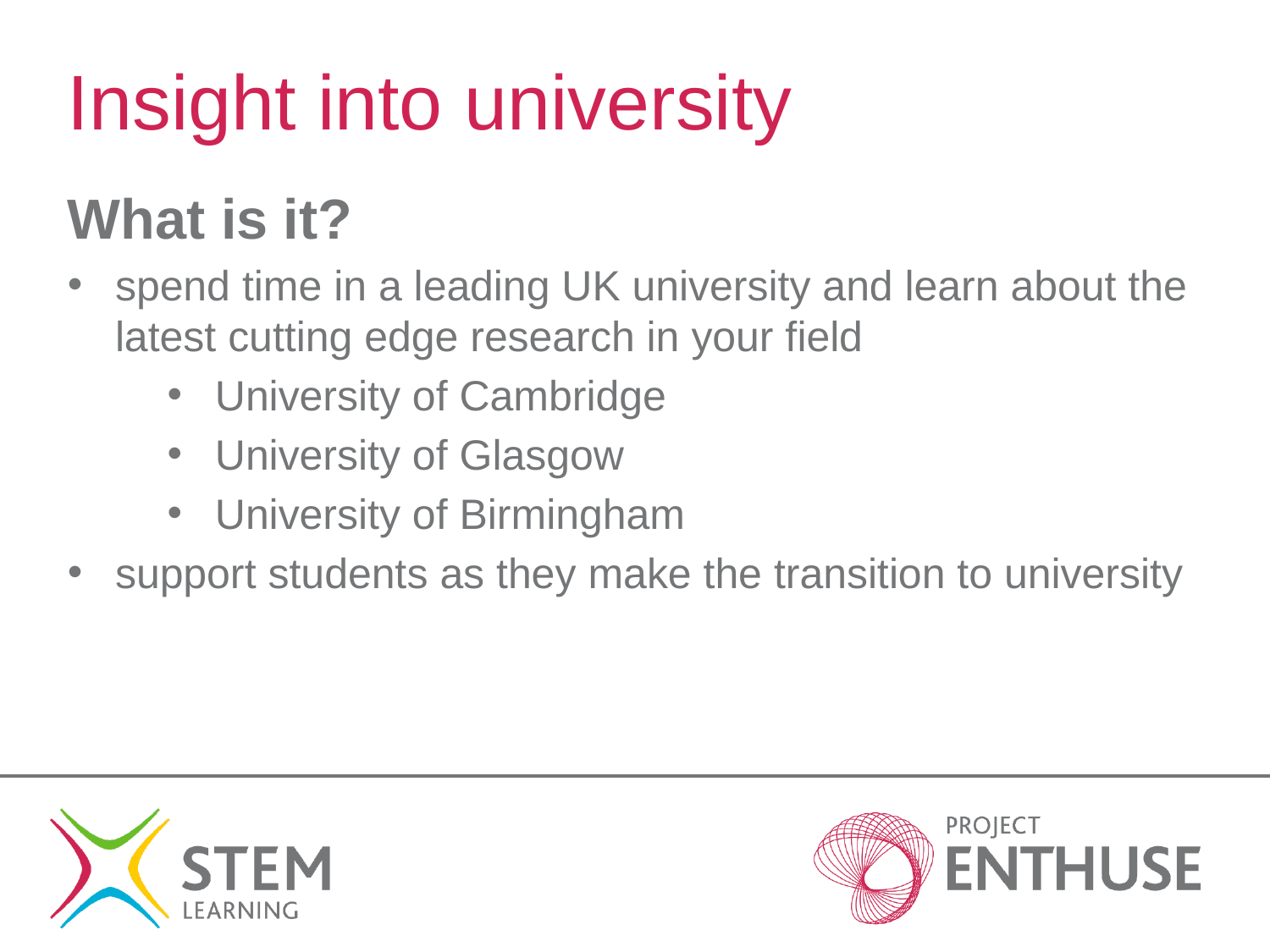

# Insight into university
What is it?
spend time in a leading UK university and learn about the latest cutting edge research in your field
University of Cambridge
University of Glasgow
University of Birmingham
support students as they make the transition to university